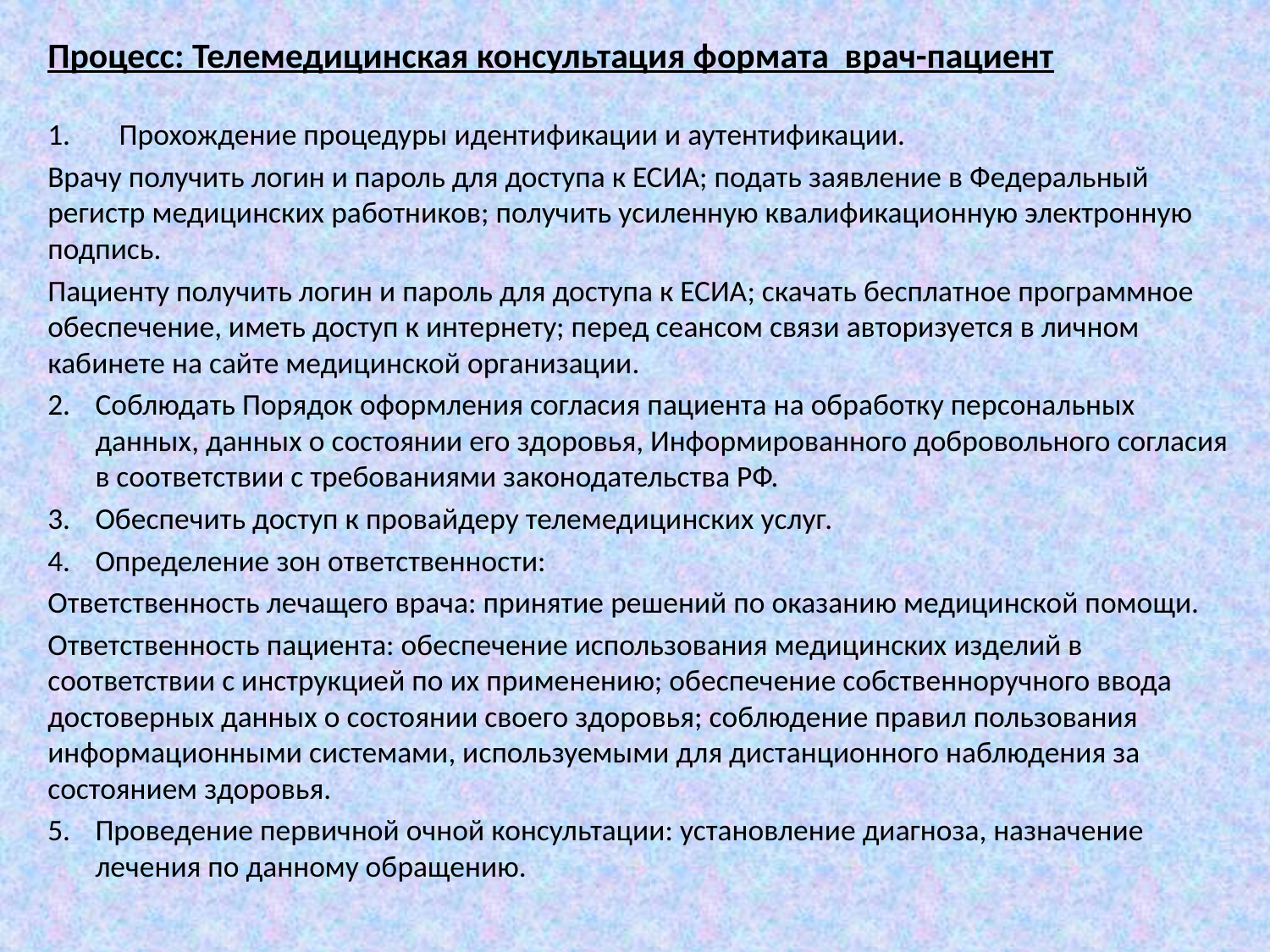

Процесс: Телемедицинская консультация формата  врач-пациент

Прохождение процедуры идентификации и аутентификации.
Врачу получить логин и пароль для доступа к ЕСИА; подать заявление в Федеральный регистр медицинских работников; получить усиленную квалификационную электронную подпись.
Пациенту получить логин и пароль для доступа к ЕСИА; скачать бесплатное программное обеспечение, иметь доступ к интернету; перед сеансом связи авторизуется в личном кабинете на сайте медицинской организации.
Соблюдать Порядок оформления согласия пациента на обработку персональных данных, данных о состоянии его здоровья, Информированного добровольного согласия в соответствии с требованиями законодательства РФ.
Обеспечить доступ к провайдеру телемедицинских услуг.
Определение зон ответственности:
Ответственность лечащего врача: принятие решений по оказанию медицинской помощи.
Ответственность пациента: обеспечение использования медицинских изделий в соответствии с инструкцией по их применению; обеспечение собственноручного ввода достоверных данных о состоянии своего здоровья; соблюдение правил пользования информационными системами, используемыми для дистанционного наблюдения за состоянием здоровья.
Проведение первичной очной консультации: установление диагноза, назначение лечения по данному обращению.